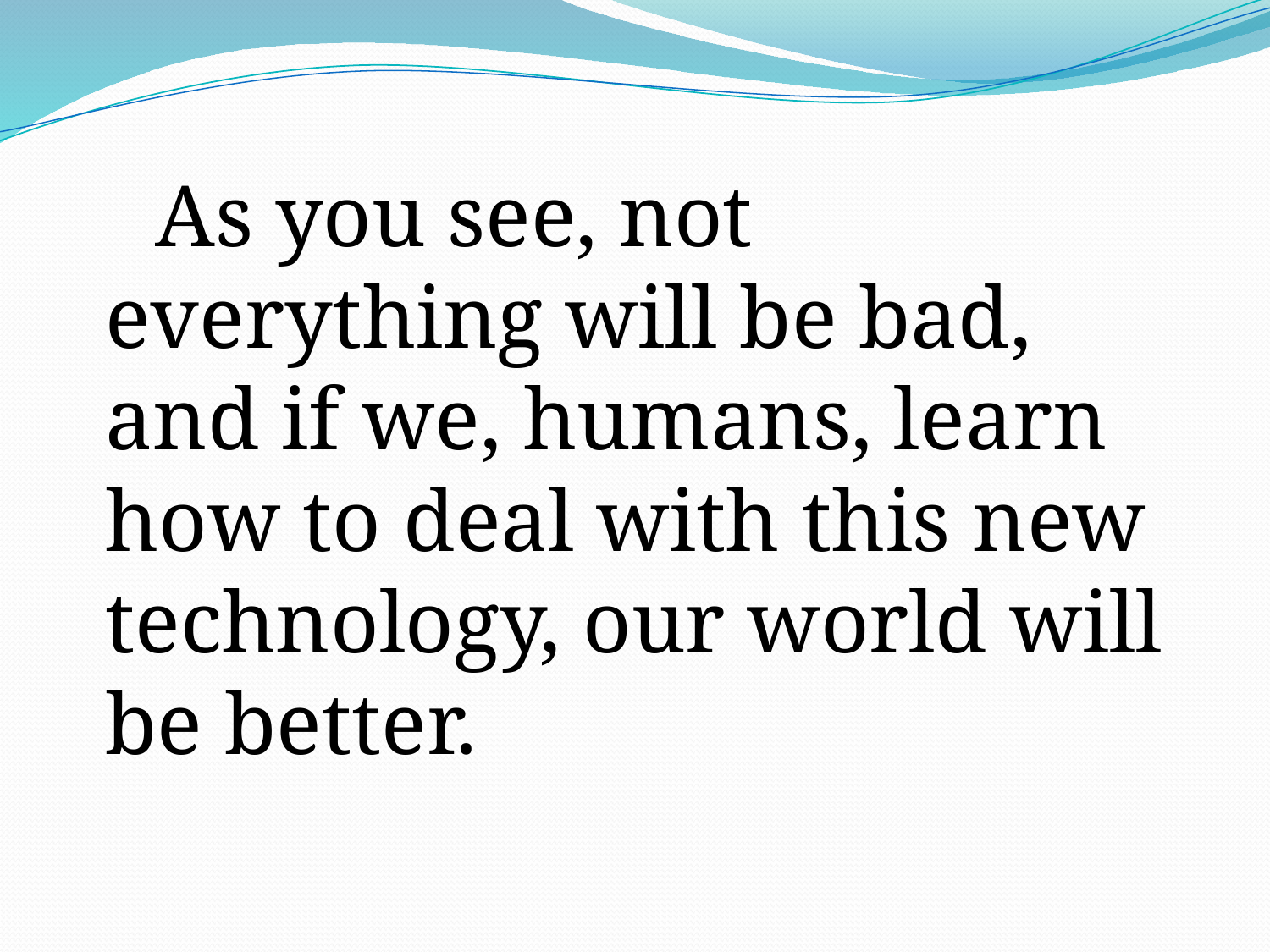

As you see, not everything will be bad, and if we, humans, learn how to deal with this new technology, our world will be better.